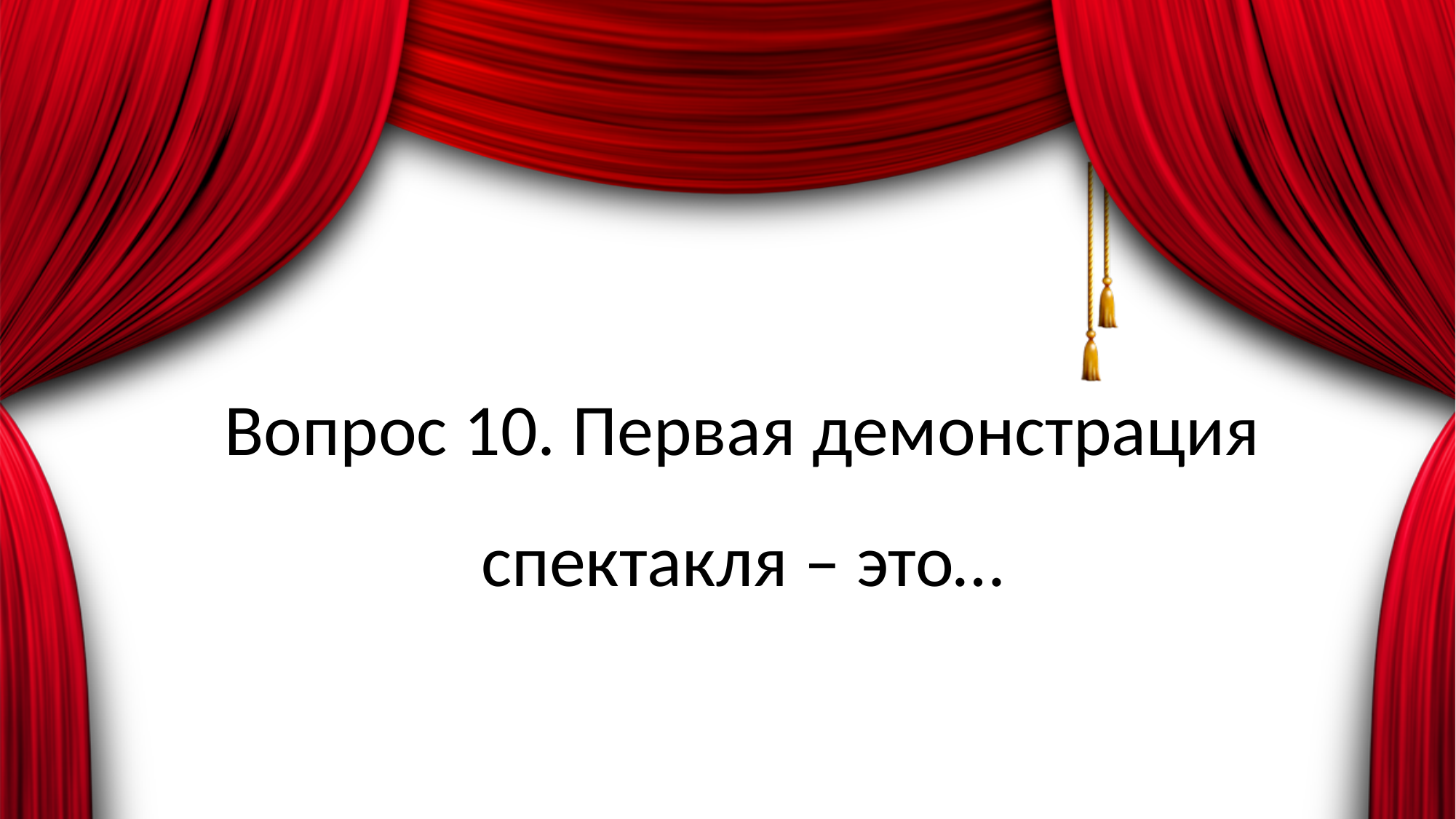

# Вопрос 10. Первая демонстрация спектакля – это…